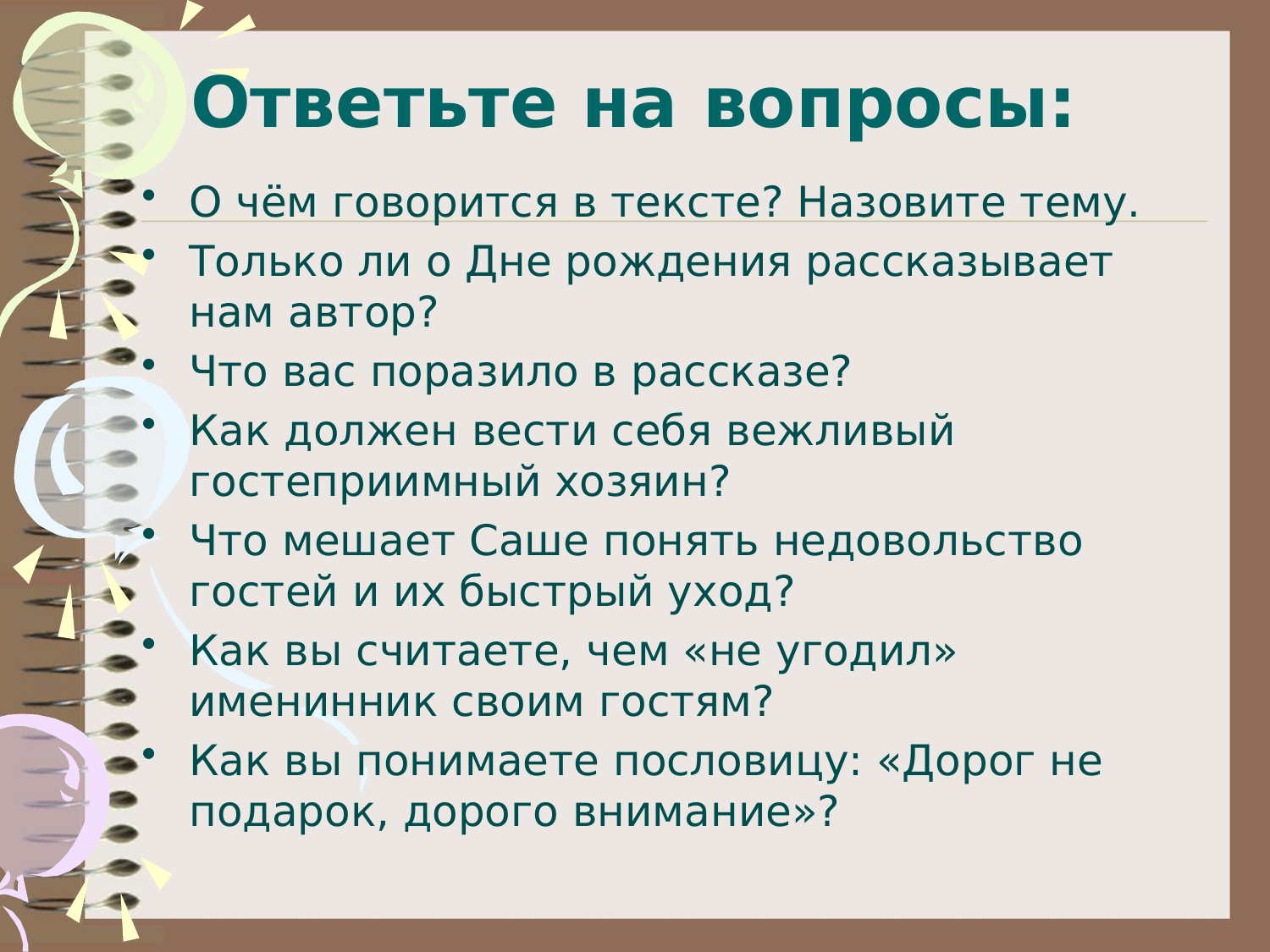

# Ответьте на вопросы:
О чём говорится в тексте? Назовите тему.
Только ли о Дне рождения рассказывает нам автор?
Что вас поразило в рассказе?
Как должен вести себя вежливый гостеприимный хозяин?
Что мешает Саше понять недовольство гостей и их быстрый уход?
Как вы считаете, чем «не угодил» именинник своим гостям?
Как вы понимаете пословицу: «Дорог не подарок, дорого внимание»?